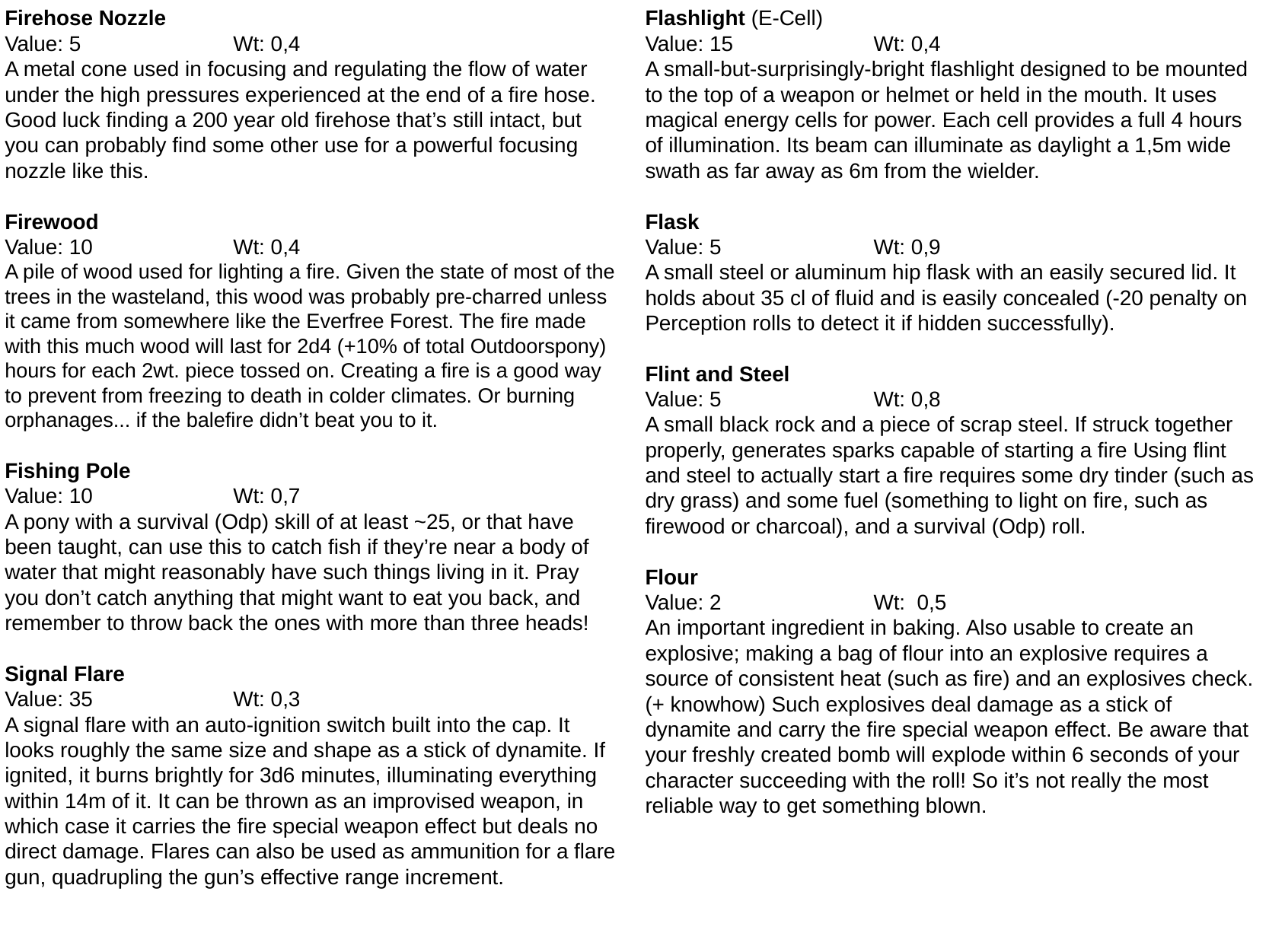

Firehose Nozzle
Value: 5		Wt: 0,4
A metal cone used in focusing and regulating the flow of water under the high pressures experienced at the end of a fire hose. Good luck finding a 200 year old firehose that’s still intact, but you can probably find some other use for a powerful focusing nozzle like this.

Firewood
Value: 10		Wt: 0,4
A pile of wood used for lighting a fire. Given the state of most of the trees in the wasteland, this wood was probably pre-charred unless it came from somewhere like the Everfree Forest. The fire made with this much wood will last for 2d4 (+10% of total Outdoorspony) hours for each 2wt. piece tossed on. Creating a fire is a good way to prevent from freezing to death in colder climates. Or burning orphanages... if the balefire didn’t beat you to it.

Fishing Pole
Value: 10		Wt: 0,7
A pony with a survival (Odp) skill of at least ~25, or that have been taught, can use this to catch fish if they’re near a body of water that might reasonably have such things living in it. Pray you don’t catch anything that might want to eat you back, and remember to throw back the ones with more than three heads!

Signal Flare
Value: 35		Wt: 0,3
A signal flare with an auto-ignition switch built into the cap. It looks roughly the same size and shape as a stick of dynamite. If ignited, it burns brightly for 3d6 minutes, illuminating everything within 14m of it. It can be thrown as an improvised weapon, in which case it carries the fire special weapon effect but deals no direct damage. Flares can also be used as ammunition for a flare gun, quadrupling the gun’s effective range increment.

Flashlight (E-Cell)
Value: 15		Wt: 0,4
A small-but-surprisingly-bright flashlight designed to be mounted to the top of a weapon or helmet or held in the mouth. It uses magical energy cells for power. Each cell provides a full 4 hours of illumination. Its beam can illuminate as daylight a 1,5m wide swath as far away as 6m from the wielder.

Flask
Value: 5		Wt: 0,9
A small steel or aluminum hip flask with an easily secured lid. It holds about 35 cl of fluid and is easily concealed (-20 penalty on Perception rolls to detect it if hidden successfully).

Flint and Steel
Value: 5		Wt: 0,8
A small black rock and a piece of scrap steel. If struck together properly, generates sparks capable of starting a fire Using flint and steel to actually start a fire requires some dry tinder (such as dry grass) and some fuel (something to light on fire, such as firewood or charcoal), and a survival (Odp) roll.

Flour
Value: 2		Wt:  0,5
An important ingredient in baking. Also usable to create an explosive; making a bag of flour into an explosive requires a source of consistent heat (such as fire) and an explosives check. (+ knowhow) Such explosives deal damage as a stick of dynamite and carry the fire special weapon effect. Be aware that your freshly created bomb will explode within 6 seconds of your character succeeding with the roll! So it’s not really the most reliable way to get something blown.